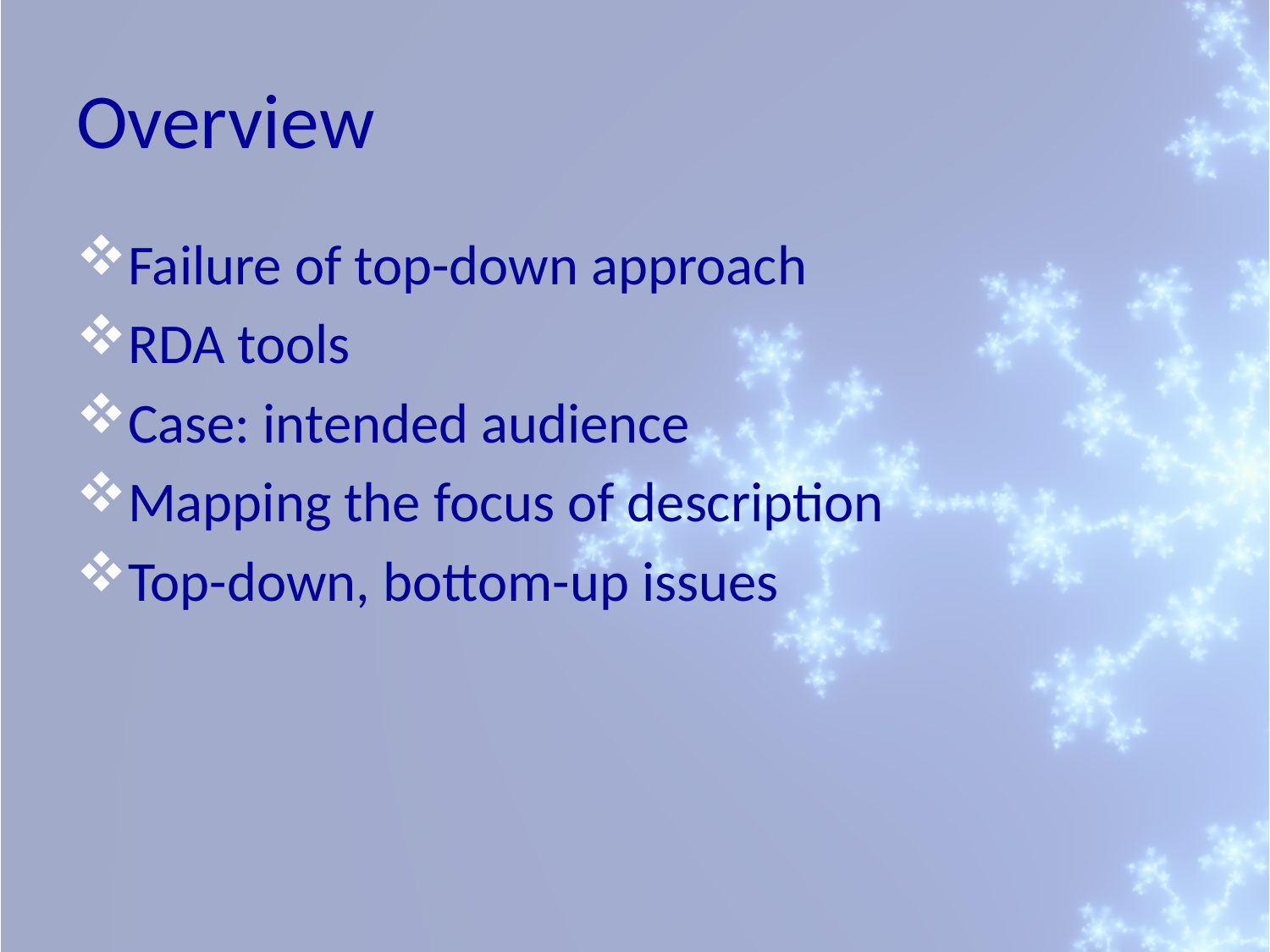

# Overview
Failure of top-down approach
RDA tools
Case: intended audience
Mapping the focus of description
Top-down, bottom-up issues